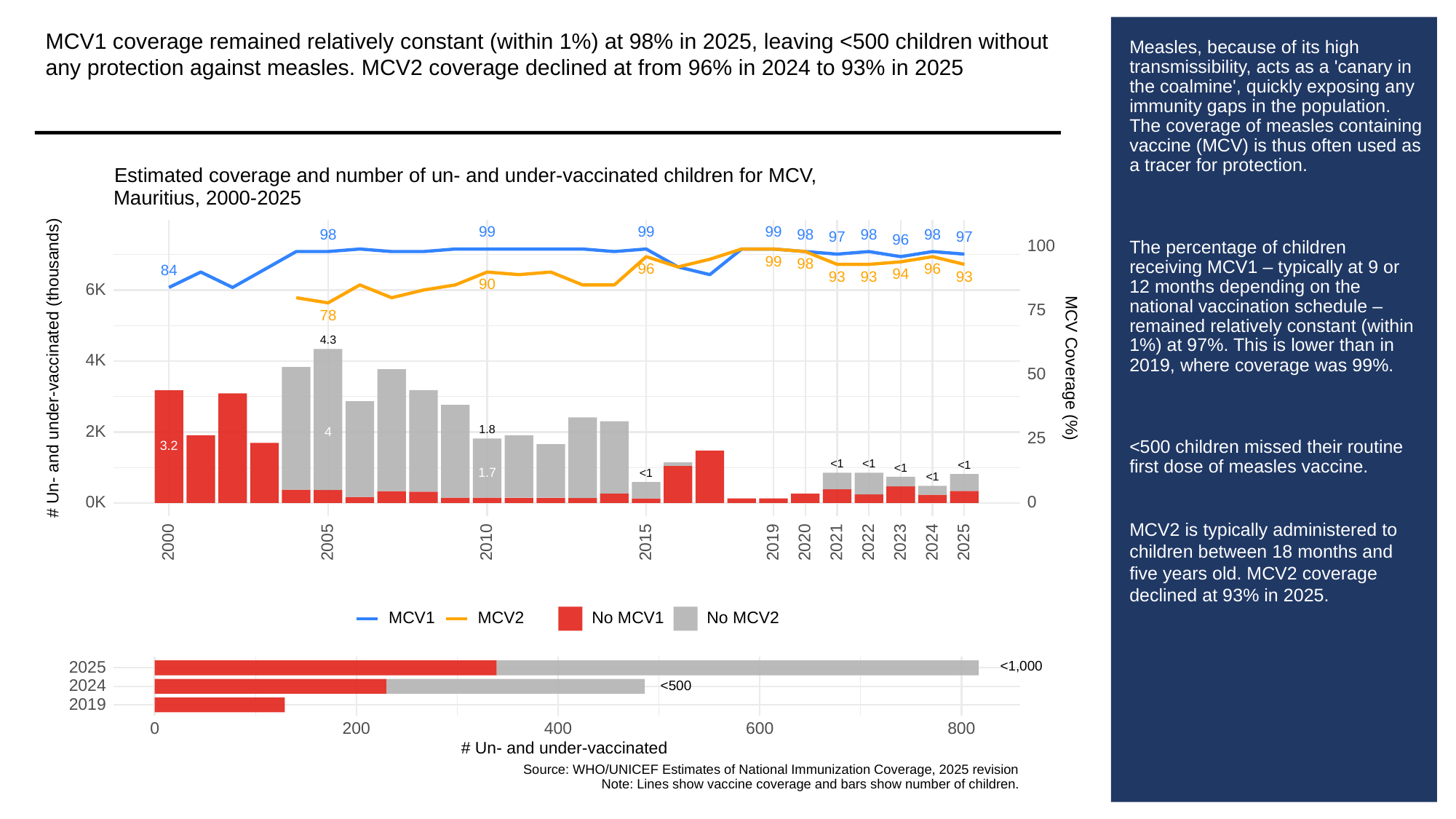

MCV1 coverage remained relatively constant (within 1%) at 98% in 2025, leaving <500 children without any protection against measles. MCV2 coverage declined at from 96% in 2024 to 93% in 2025
# Measles, because of its high transmissibility, acts as a 'canary in the coalmine', quickly exposing any immunity gaps in the population. The coverage of measles containing vaccine (MCV) is thus often used as a tracer for protection.

The percentage of children receiving MCV1 – typically at 9 or 12 months depending on the national vaccination schedule – remained relatively constant (within 1%) at 97%. This is lower than in 2019, where coverage was 99%.

<500 children missed their routine first dose of measles vaccine.

MCV2 is typically administered to children between 18 months and five years old. MCV2 coverage declined at 93% in 2025.

Estimated coverage and number of un- and under-vaccinated children for MCV,
Mauritius, 2000-2025

99
99
99
98
98
98
98
97
97
96
100

99
98
96
96
84
94
93
93
93
90
6K

75
78

4.3

4K
# Un- and under-vaccinated (thousands)
MCV Coverage (%)

50

1.8
2K
4

25

3.2

<1
<1
<1

<1

1.7
<1

<1

0K
0

2023
2000
2005
2010
2015
2019
2020
2021
2022
2024
2025

MCV1
MCV2
No MCV1
No MCV2

<1,000
2025

2024
<500

2019

0
200
400
600
800
# Un- and under-vaccinated
Source: WHO/UNICEF Estimates of National Immunization Coverage, 2025 revision
Note: Lines show vaccine coverage and bars show number of children.